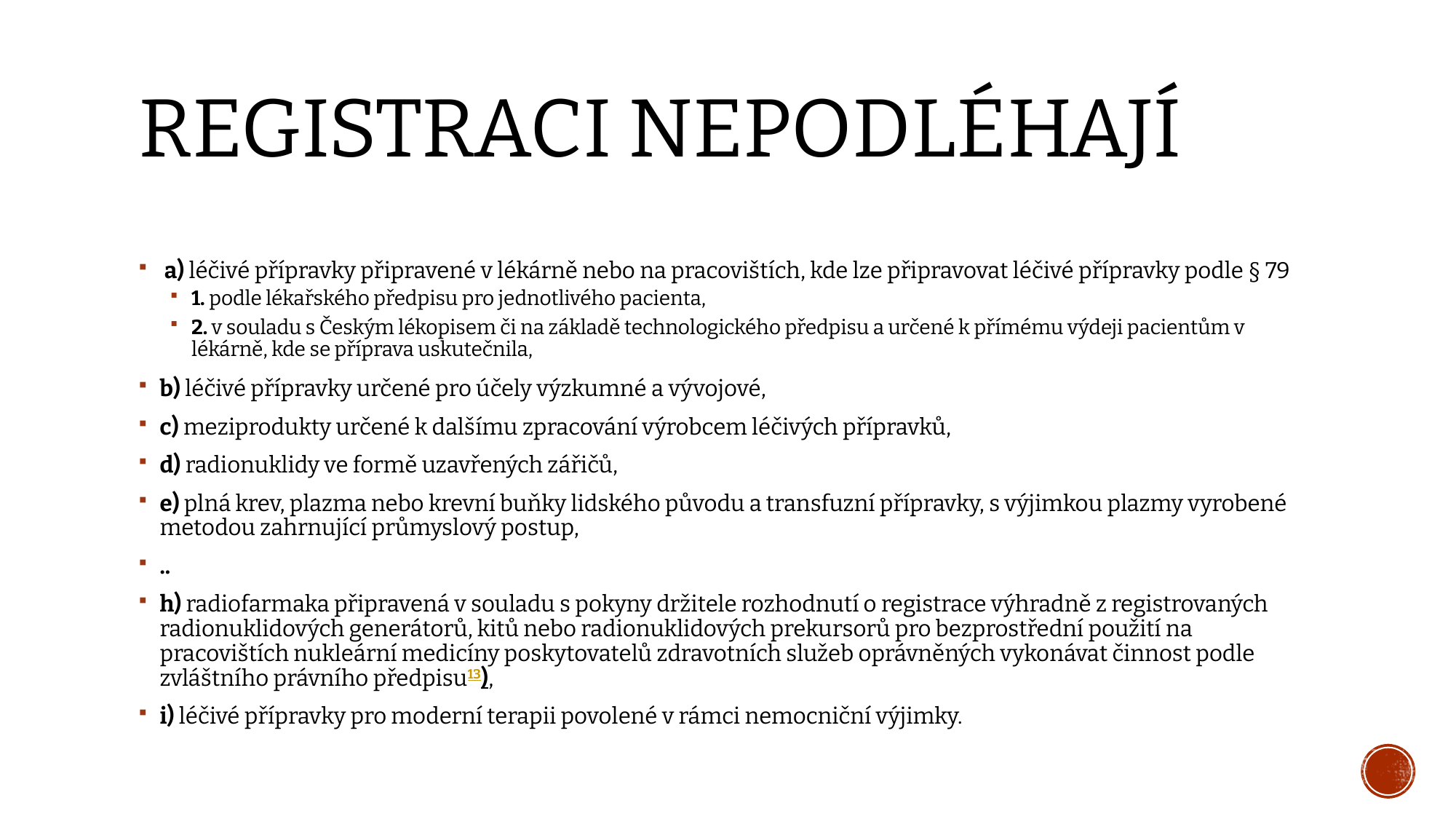

# Registraci nepodléhají
 a) léčivé přípravky připravené v lékárně nebo na pracovištích, kde lze připravovat léčivé přípravky podle § 79
1. podle lékařského předpisu pro jednotlivého pacienta,
2. v souladu s Českým lékopisem či na základě technologického předpisu a určené k přímému výdeji pacientům v lékárně, kde se příprava uskutečnila,
b) léčivé přípravky určené pro účely výzkumné a vývojové,
c) meziprodukty určené k dalšímu zpracování výrobcem léčivých přípravků,
d) radionuklidy ve formě uzavřených zářičů,
e) plná krev, plazma nebo krevní buňky lidského původu a transfuzní přípravky, s výjimkou plazmy vyrobené metodou zahrnující průmyslový postup,
..
h) radiofarmaka připravená v souladu s pokyny držitele rozhodnutí o registrace výhradně z registrovaných radionuklidových generátorů, kitů nebo radionuklidových prekursorů pro bezprostřední použití na pracovištích nukleární medicíny poskytovatelů zdravotních služeb oprávněných vykonávat činnost podle zvláštního právního předpisu13),
i) léčivé přípravky pro moderní terapii povolené v rámci nemocniční výjimky.